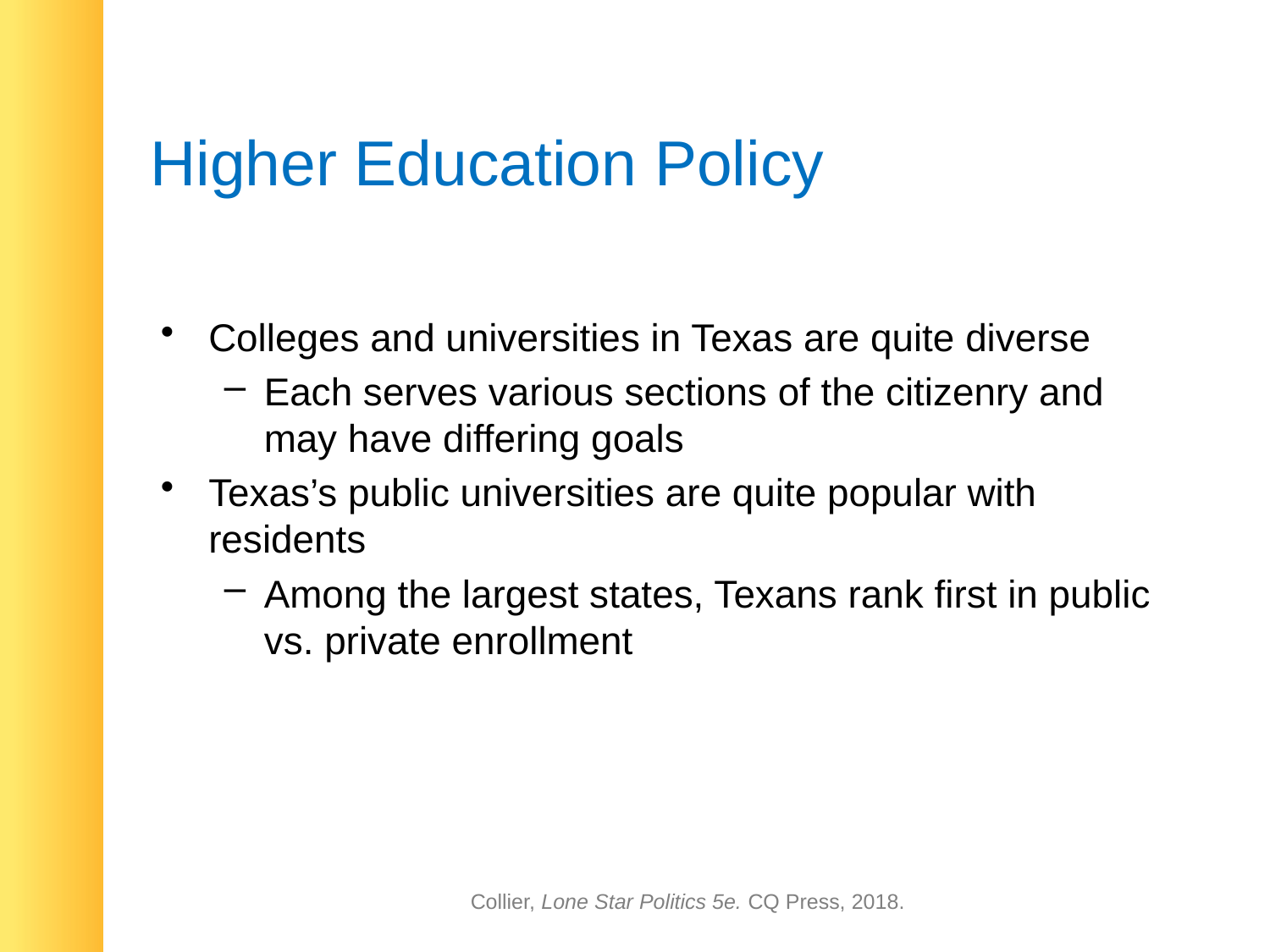

# Higher Education Policy
Colleges and universities in Texas are quite diverse
Each serves various sections of the citizenry and may have differing goals
Texas’s public universities are quite popular with residents
Among the largest states, Texans rank first in public vs. private enrollment
Collier, Lone Star Politics 5e. CQ Press, 2018.